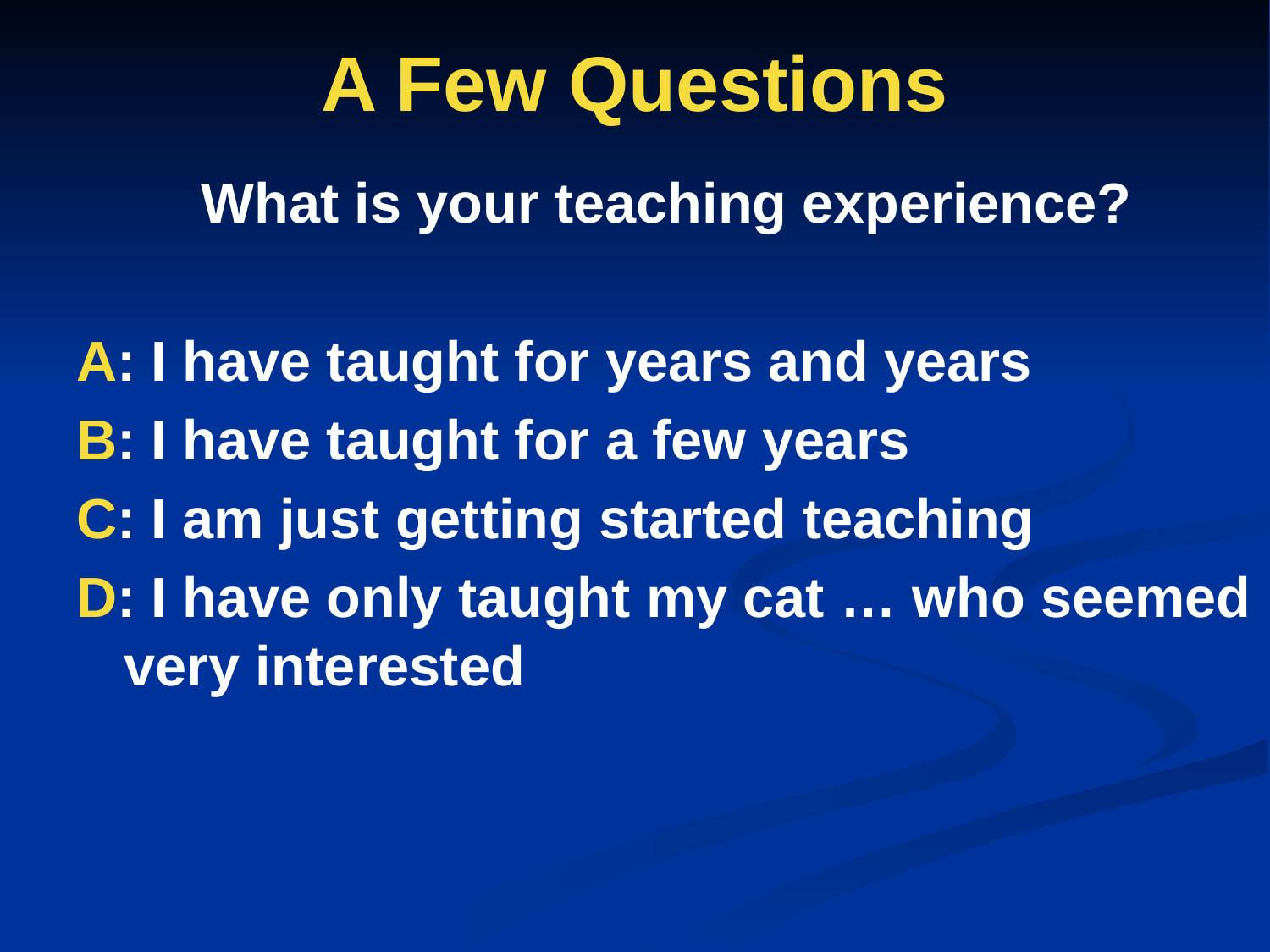

# A Few Questions
What is your teaching experience?

A: I have taught for years and years
B: I have taught for a few years
C: I am just getting started teaching
D: I have only taught my cat … who seemed very interested